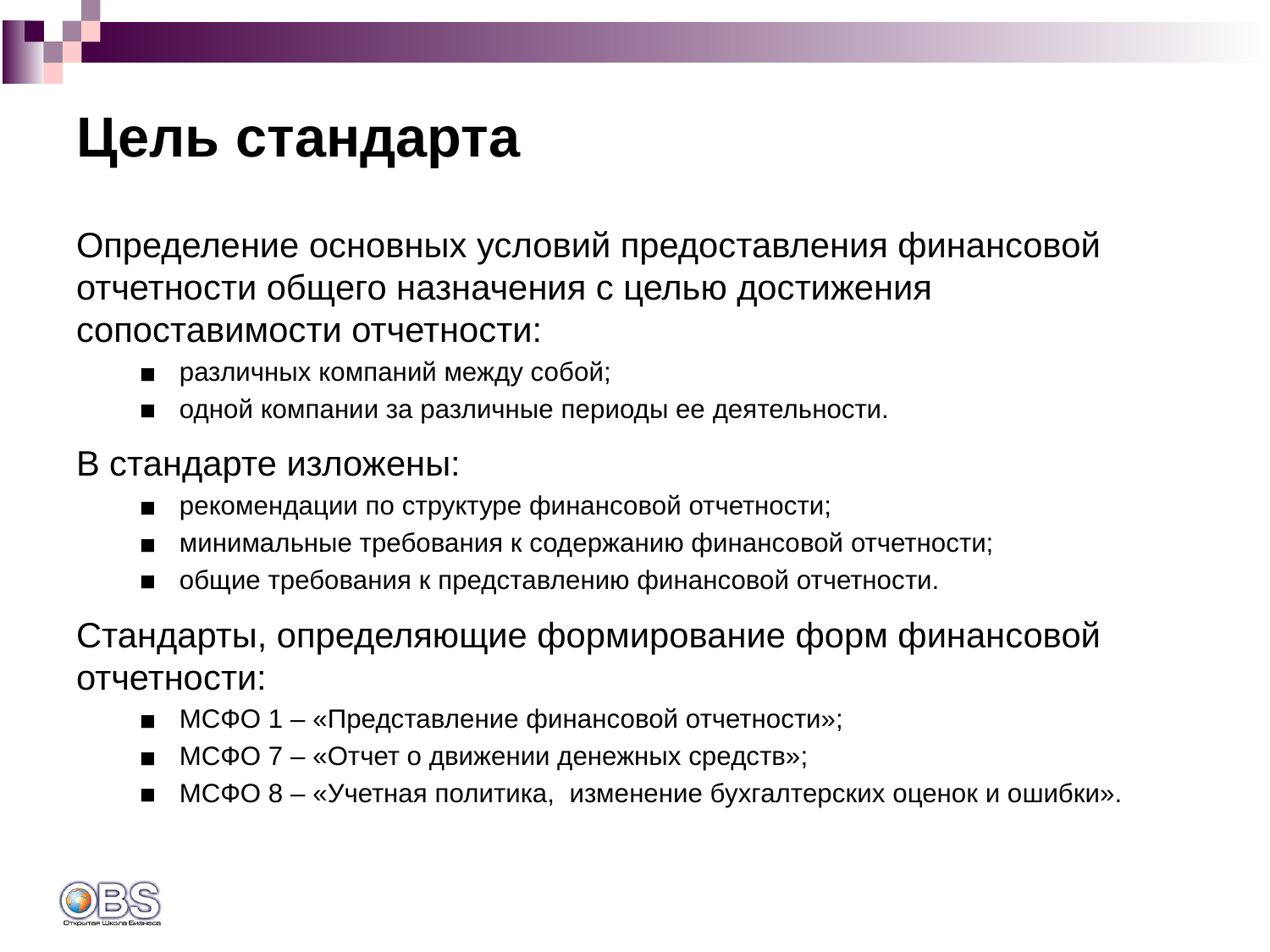

# Цель стандарта
Определение основных условий предоставления финансовой отчетности общего назначения с целью достижения сопоставимости отчетности:
различных компаний между собой;
одной компании за различные периоды ее деятельности.
В стандарте изложены:
рекомендации по структуре финансовой отчетности;
минимальные требования к содержанию финансовой отчетности;
общие требования к представлению финансовой отчетности.
Стандарты, определяющие формирование форм финансовой отчетности:
МСФО 1 – «Представление финансовой отчетности»;
МСФО 7 – «Отчет о движении денежных средств»;
МСФО 8 – «Учетная политика,  изменение бухгалтерских оценок и ошибки».